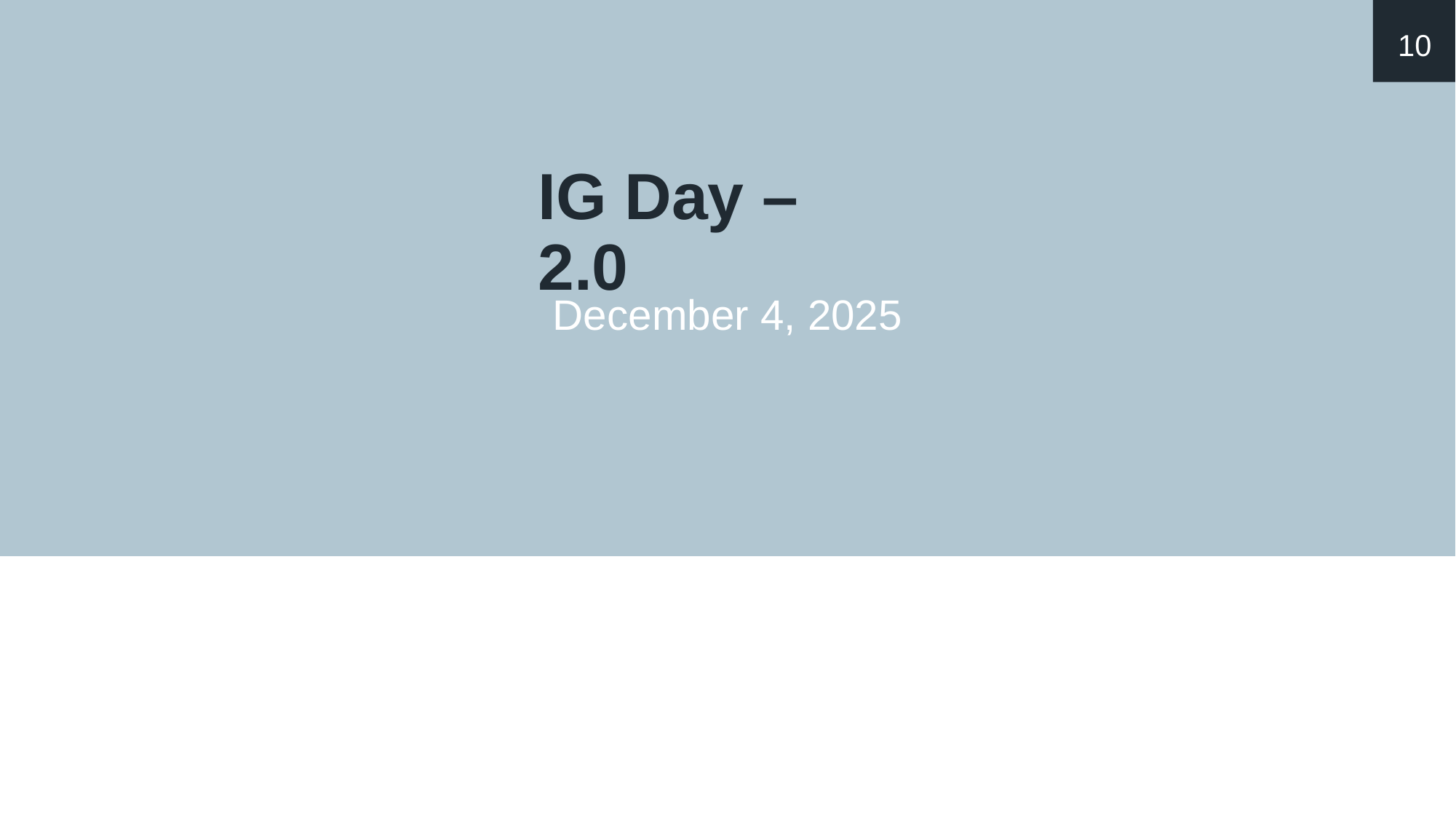

10
# IG Day – 2.0
December 4, 2025